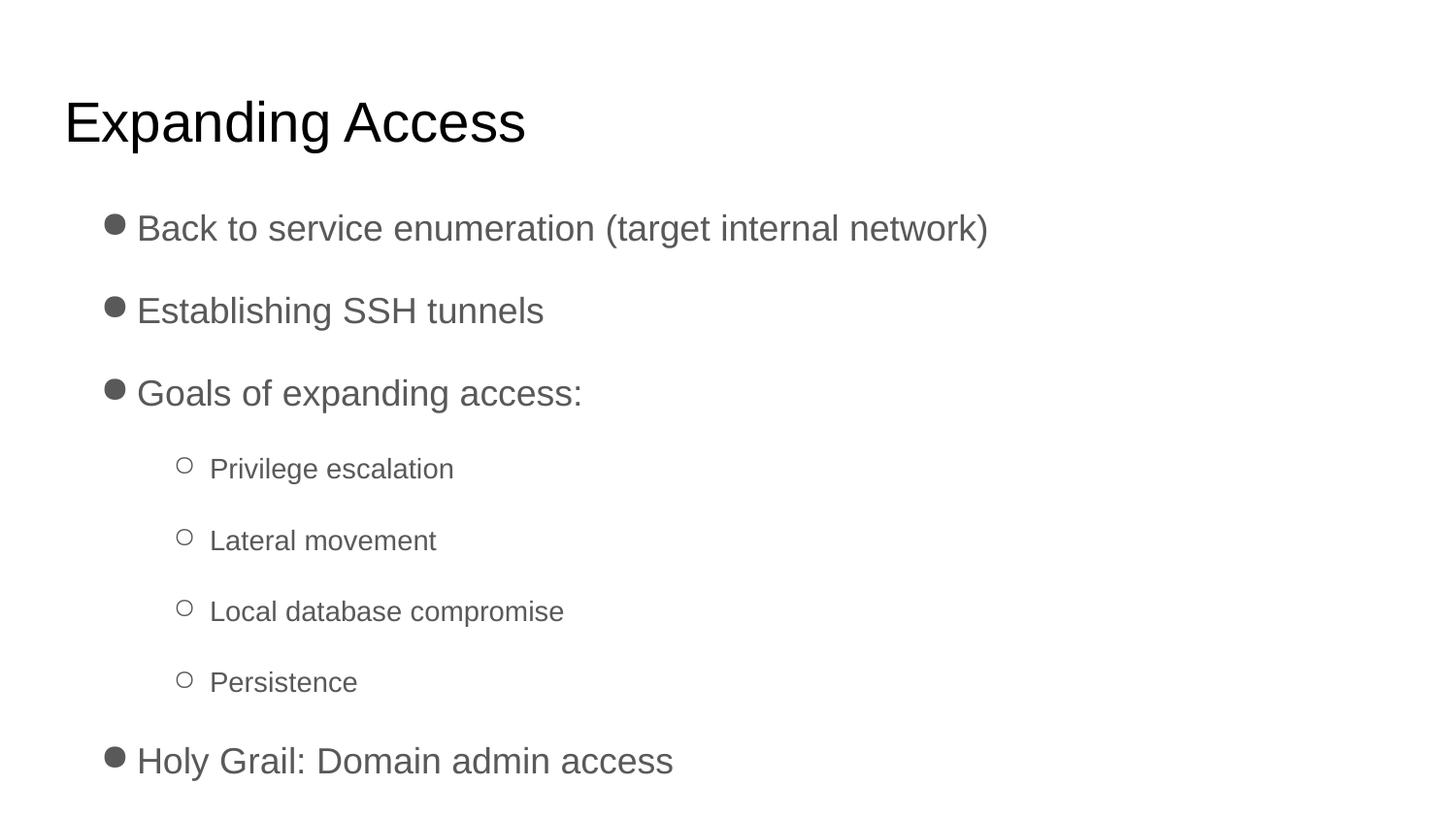

# Expanding Access
Back to service enumeration (target internal network)
Establishing SSH tunnels
Goals of expanding access:
Privilege escalation
Lateral movement
Local database compromise
Persistence
Holy Grail: Domain admin access